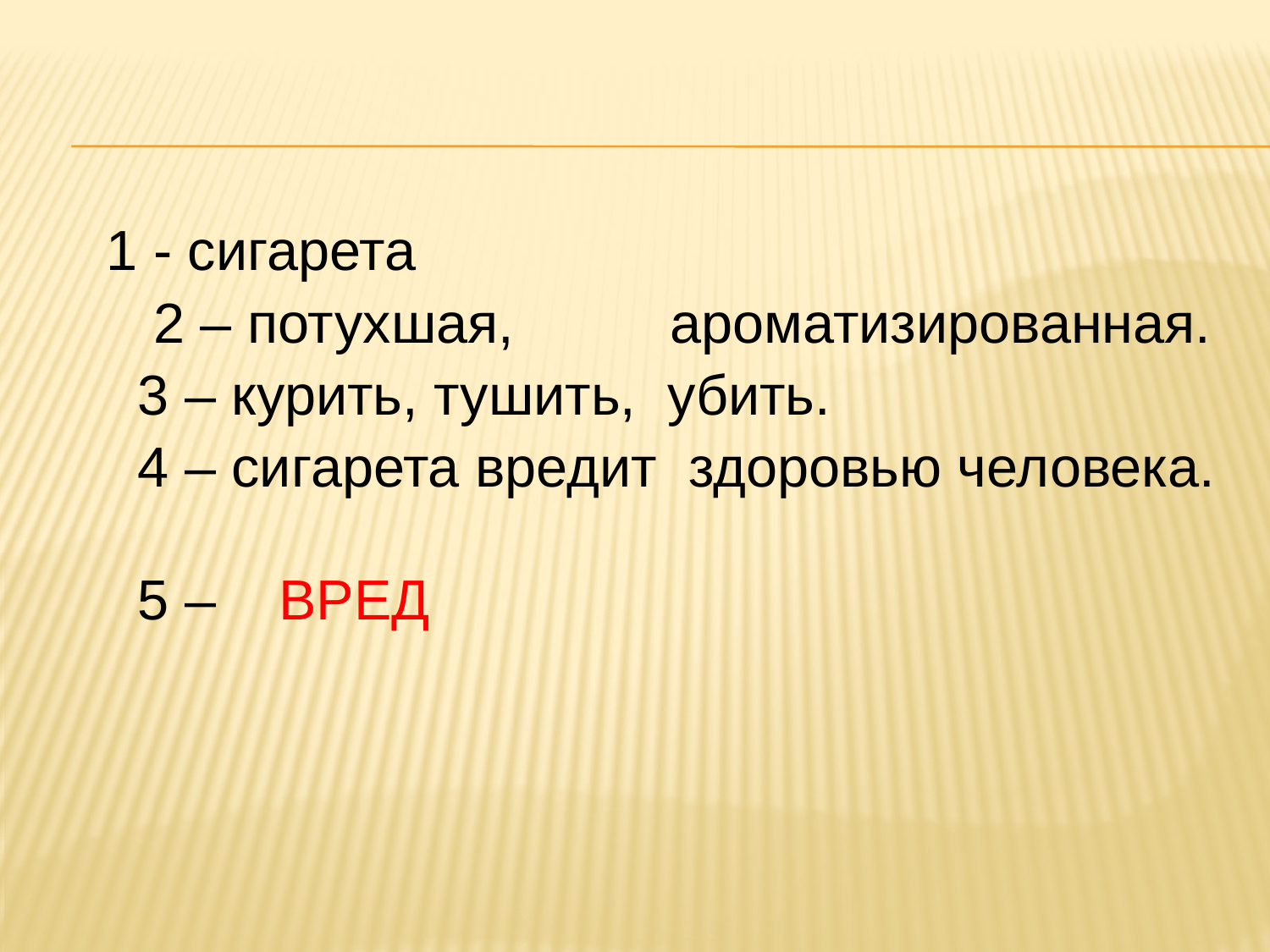

#
1 - сигарета
   2 – потухшая,          ароматизированная.
  3 – курить, тушить,  убить.
  4 – сигарета вредит  здоровью человека.
  5 –    ВРЕД